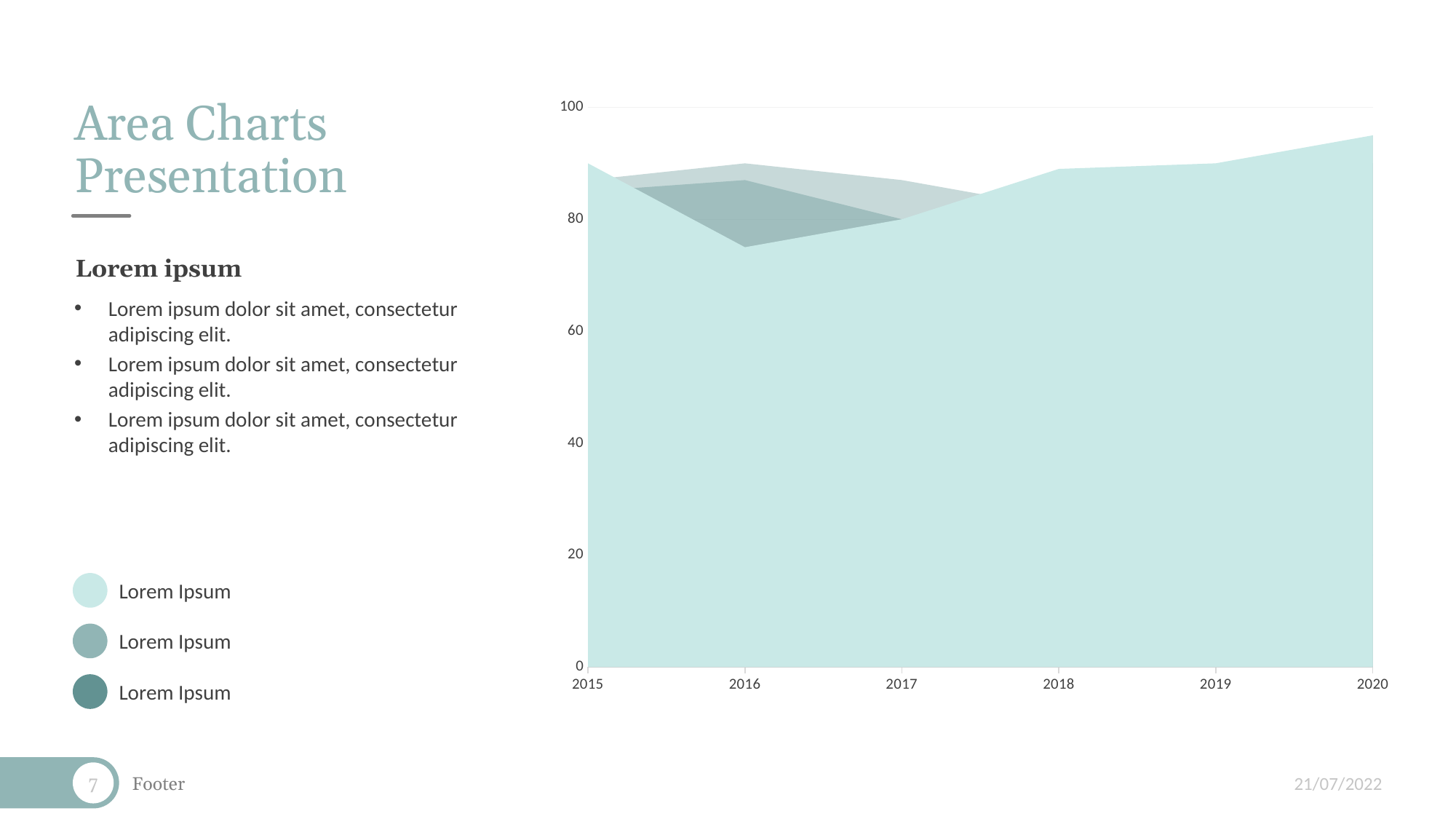

### Chart

| Category | Project A | Project B | Column1 |
|---|---|---|---|
| 2015 | 90.0 | 87.0 | 85.0 |
| 2016 | 75.0 | 90.0 | 87.0 |
| 2017 | 80.0 | 87.0 | 80.0 |
| 2018 | 89.0 | 82.0 | 85.0 |
| 2019 | 90.0 | 86.0 | 80.0 |
| 2020 | 95.0 | 90.0 | 95.0 |
Area Charts Presentation
Lorem ipsum
Lorem ipsum dolor sit amet, consectetur adipiscing elit.
Lorem ipsum dolor sit amet, consectetur adipiscing elit.
Lorem ipsum dolor sit amet, consectetur adipiscing elit.

Lorem Ipsum

Lorem Ipsum

Lorem Ipsum
7
Footer
21/07/2022